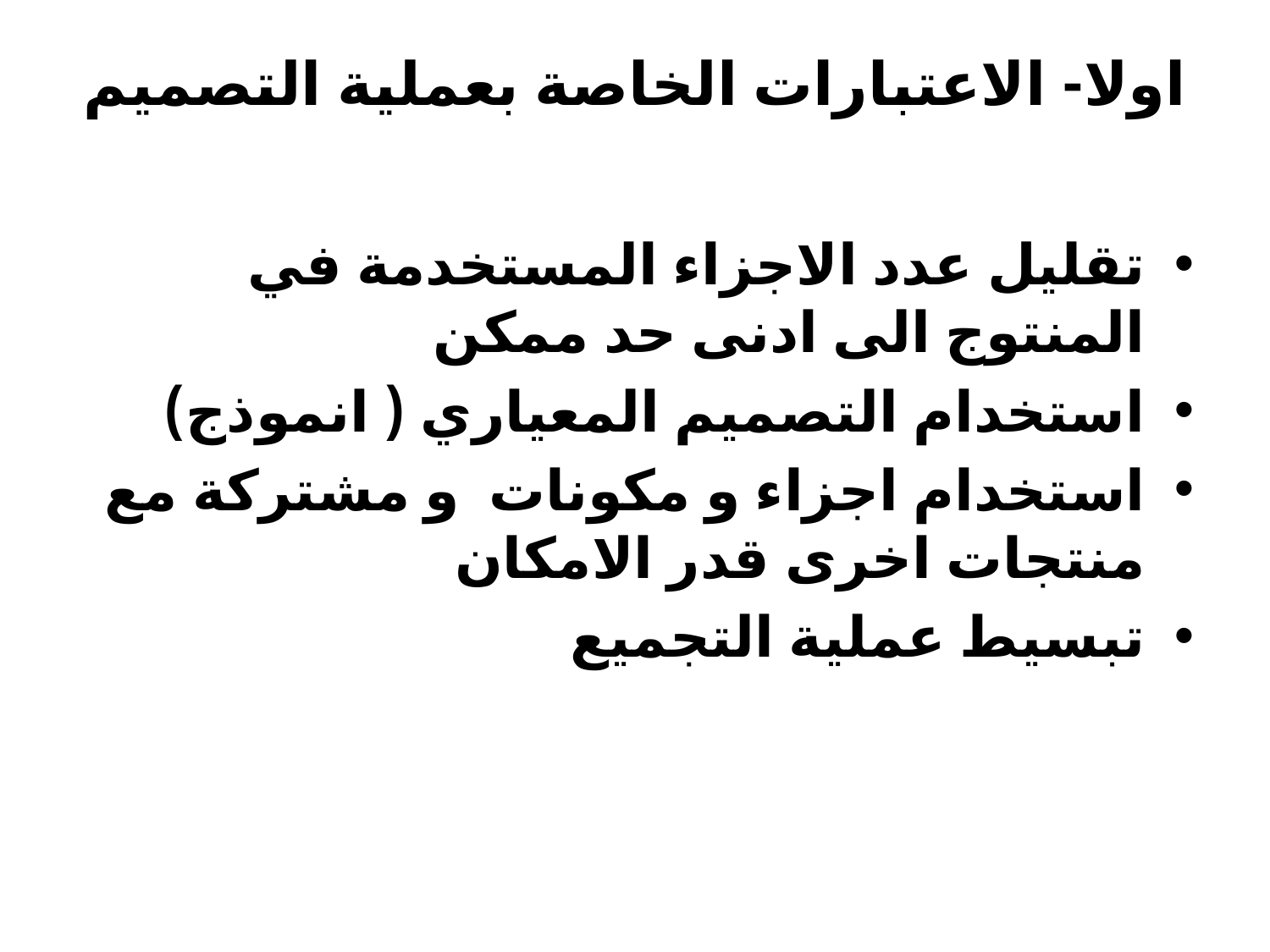

# اولا- الاعتبارات الخاصة بعملية التصميم
تقليل عدد الاجزاء المستخدمة في المنتوج الى ادنى حد ممكن
استخدام التصميم المعياري ( انموذج)
استخدام اجزاء و مكونات  و مشتركة مع منتجات اخرى قدر الامكان
تبسيط عملية التجميع